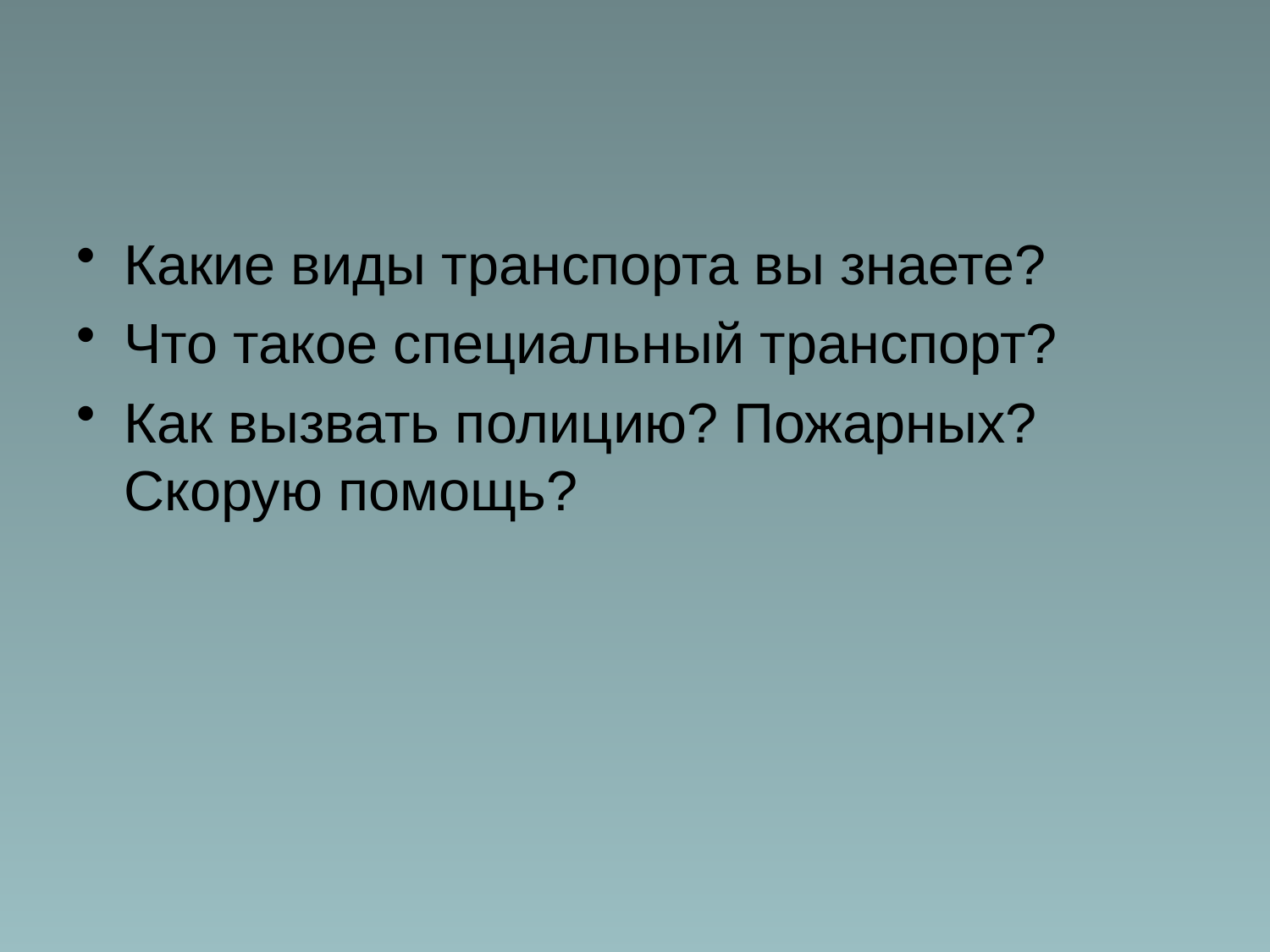

#
Какие виды транспорта вы знаете?
Что такое специальный транспорт?
Как вызвать полицию? Пожарных? Скорую помощь?